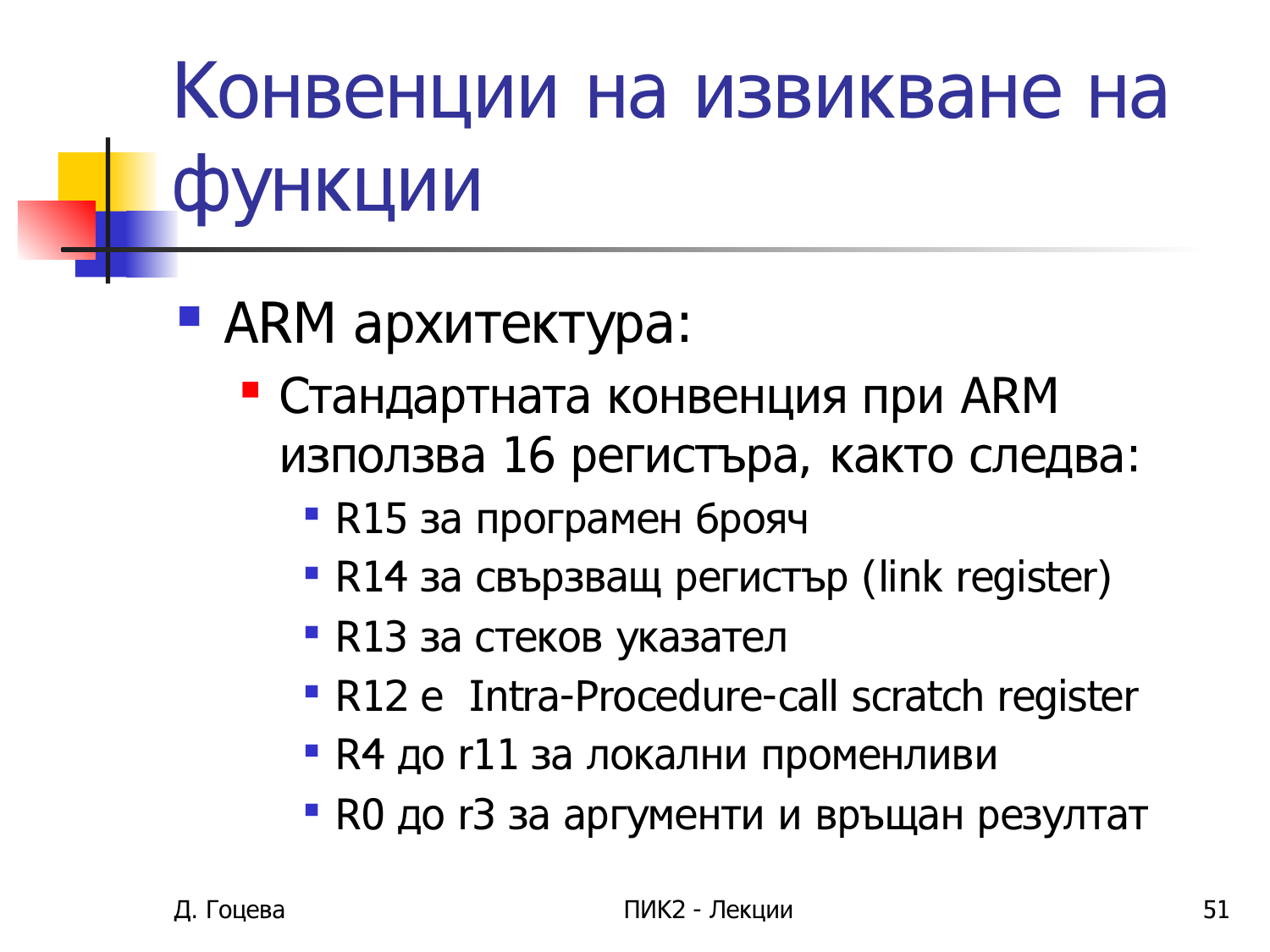

# Конвенции на извикване на функции
ARM архитектура:
Стандартната конвенция при ARM използва 16 регистъра, както следва:
R15 за програмен брояч
R14 за свързващ регистър (link register)
R13 за стеков указател
R12 е  Intra-Procedure-call scratch register
R4 до r11 за локални променливи
R0 до r3 за аргументи и връщан резултат
Д. Гоцева
ПИК2 - Лекции
51